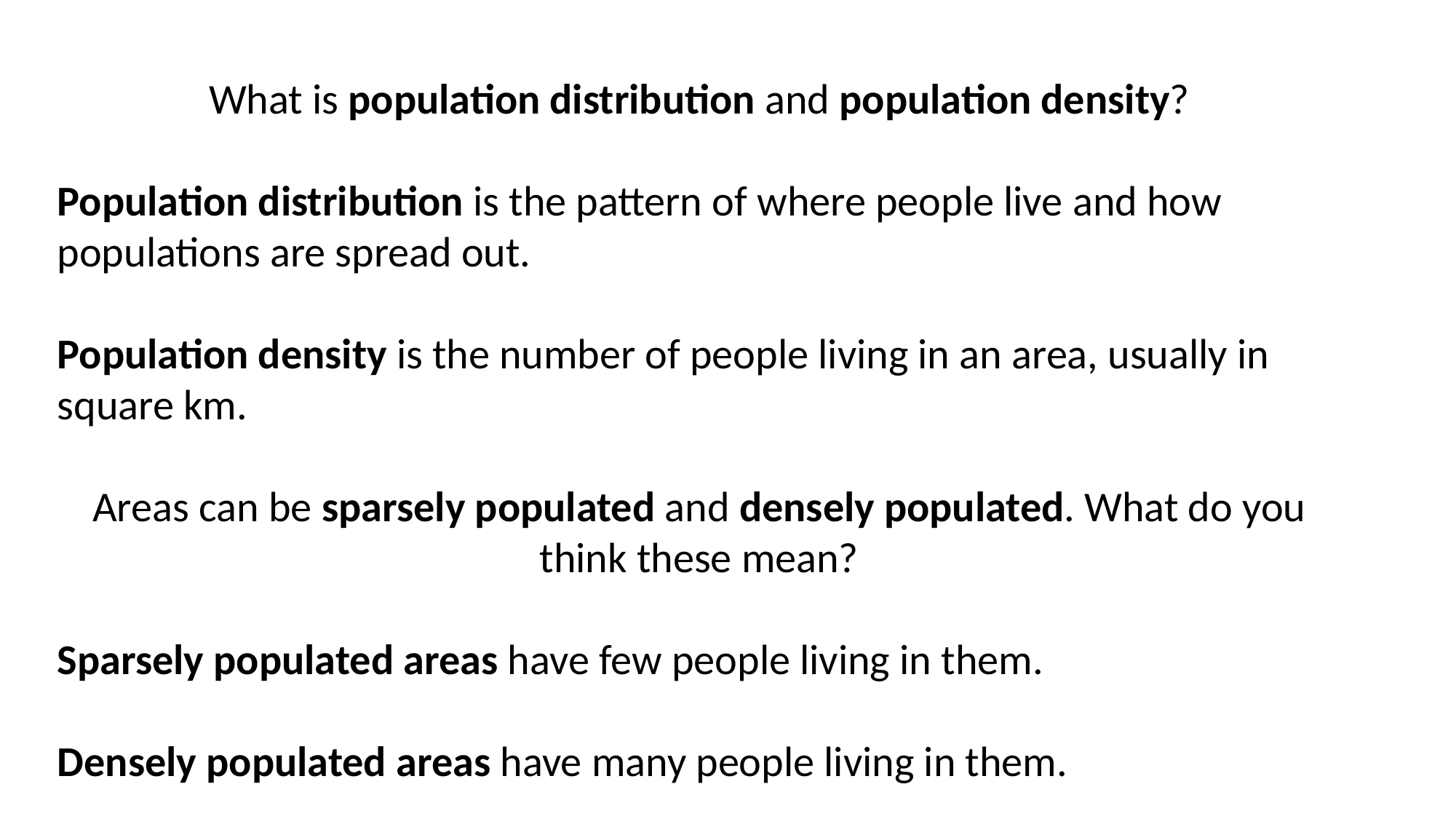

What is population distribution and population density?

Population distribution is the pattern of where people live and how populations are spread out.

Population density is the number of people living in an area, usually in square km.

Areas can be sparsely populated and densely populated. What do you think these mean?

Sparsely populated areas have few people living in them.

Densely populated areas have many people living in them.